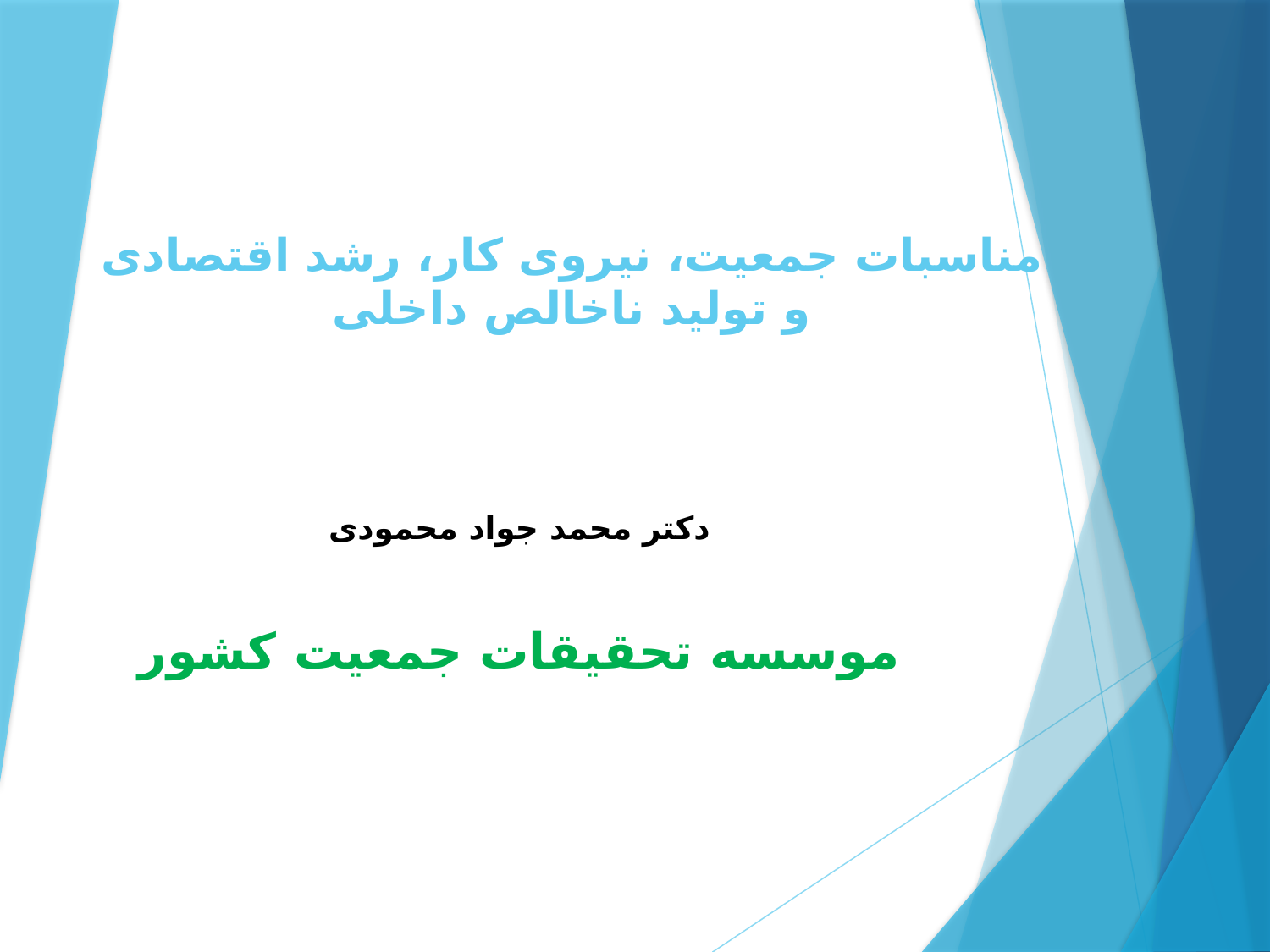

# مناسبات جمعیت، نیروی کار، رشد اقتصادی و تولید ناخالص داخلی

دکتر محمد جواد محمودی

موسسه تحقیقات جمعیت کشور